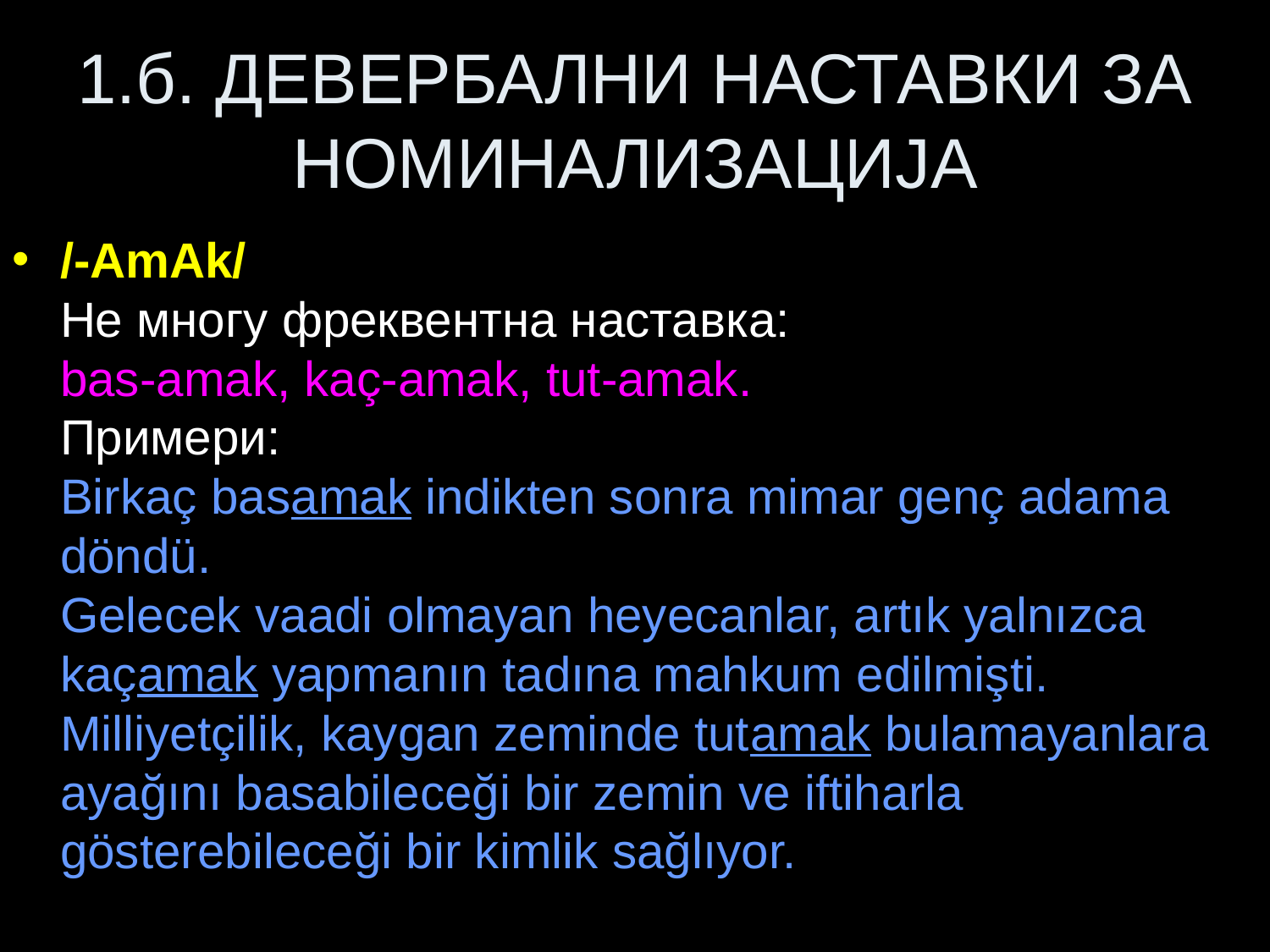

# 1.б. ДЕВЕРБАЛНИ НАСТАВКИ ЗА НОМИНАЛИЗАЦИЈА
/-AmAk/
Не многу фреквентна наставка:
bas-amak, kaç-amak, tut-amak.
Примери:
Birkaç basamak indikten sonra mimar genç adama döndü.
Gelecek vaadi olmayan heyecanlar, artık yalnızca kaçamak yapmanın tadına mahkum edilmişti.
Milliyetçilik, kaygan zeminde tutamak bulamayanlara ayağını basabileceği bir zemin ve iftiharla gösterebileceği bir kimlik sağlıyor.